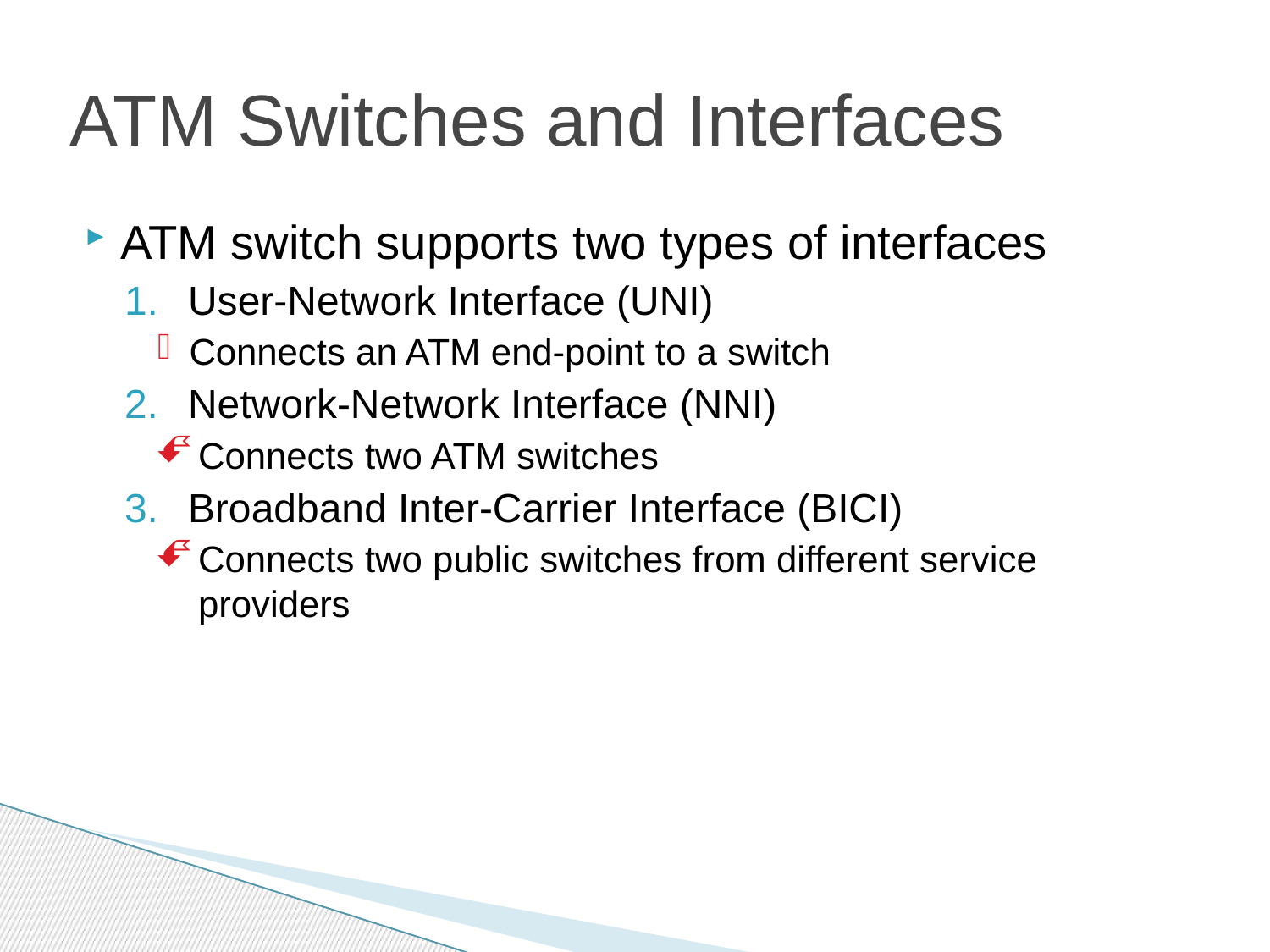

# ATM Switches and Interfaces
ATM switch supports two types of interfaces
User-Network Interface (UNI)
Connects an ATM end-point to a switch
Network-Network Interface (NNI)
Connects two ATM switches
Broadband Inter-Carrier Interface (BICI)
Connects two public switches from different service providers